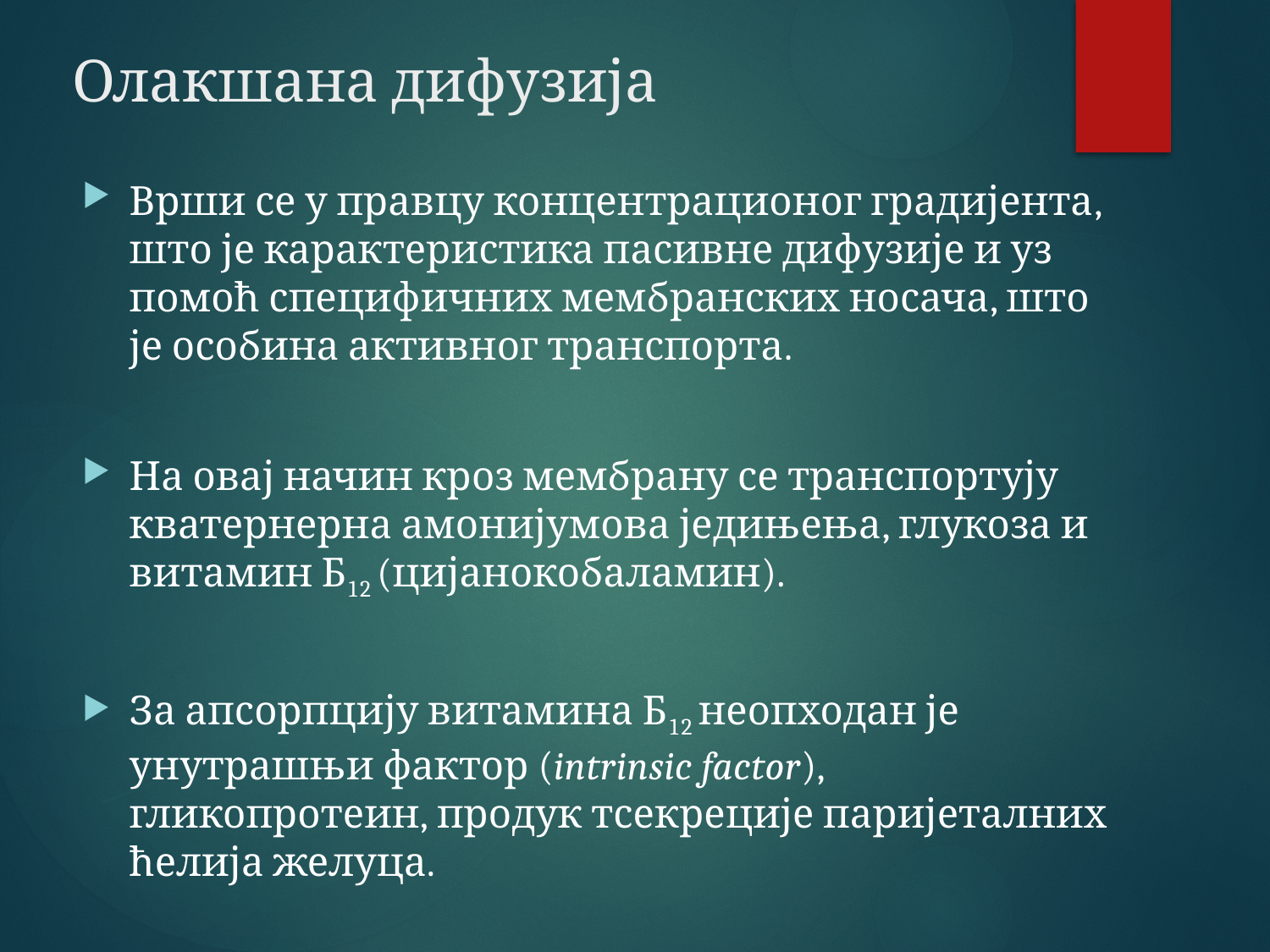

Олакшана дифузија
Врши се у правцу концентрационог градијента, што је карактеристика пасивне дифузије и уз помоћ специфичних мембранских носача, што је особина активног транспорта.

На овај начин кроз мембрану се транспортују  кватернерна амонијумова једињења, глукоза и витамин Б12 (цијанокобаламин).

За апсорпцију витамина Б12 неопходан је унутрашњи фактор (intrinsic factor), гликопротеин, продук тсекреције паријеталних ћелија желуца.